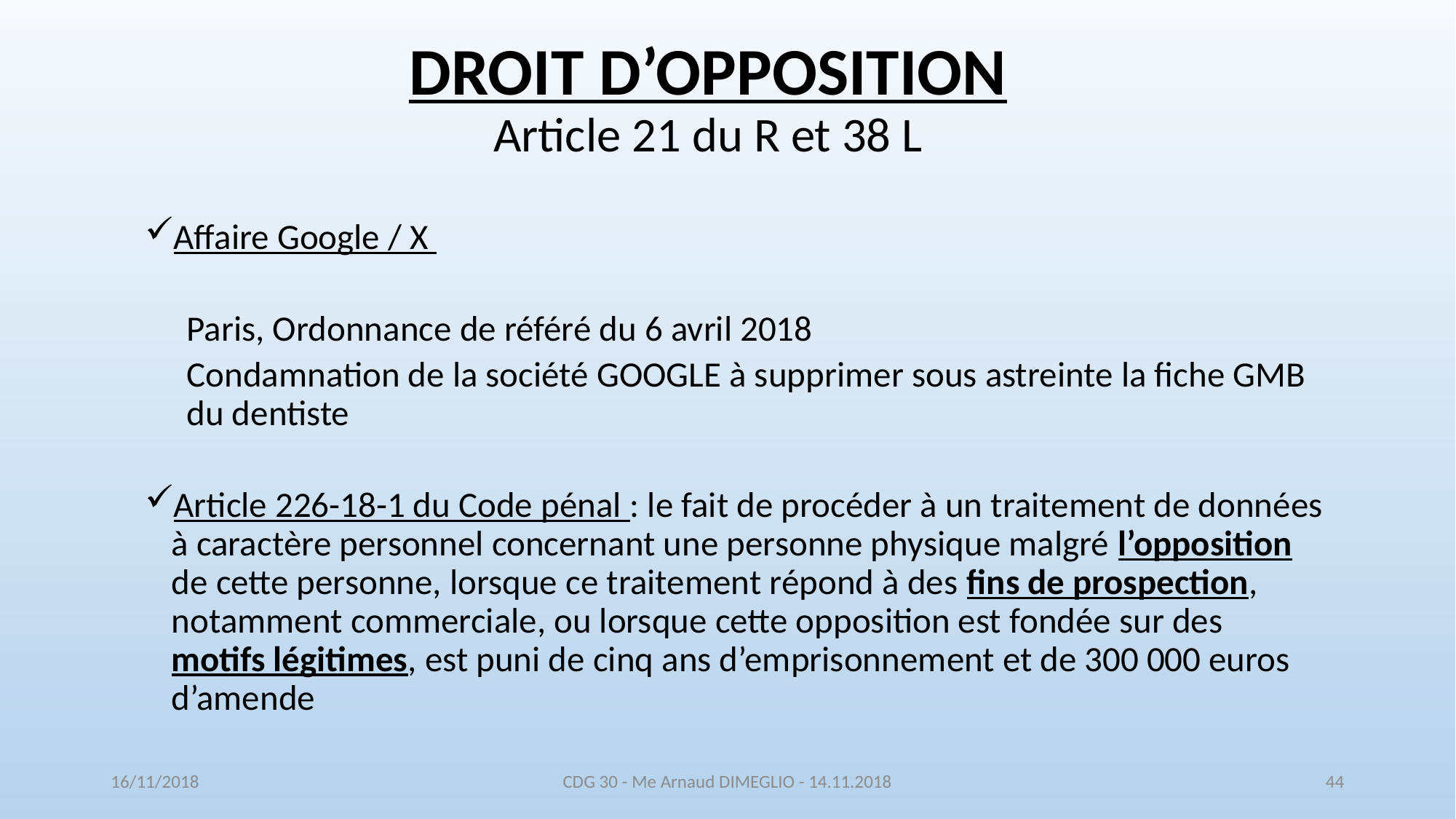

# DROIT D’OPPOSITION Article 21 du R et 38 L
Affaire Google / X

Paris, Ordonnance de référé du 6 avril 2018
Condamnation de la société GOOGLE à supprimer sous astreinte la fiche GMB du dentiste

Article 226-18-1 du Code pénal : le fait de procéder à un traitement de données à caractère personnel concernant une personne physique malgré l’opposition de cette personne, lorsque ce traitement répond à des fins de prospection, notamment commerciale, ou lorsque cette opposition est fondée sur des motifs légitimes, est puni de cinq ans d’emprisonnement et de 300 000 euros d’amende

16/11/2018
CDG 30 - Me Arnaud DIMEGLIO - 14.11.2018
44